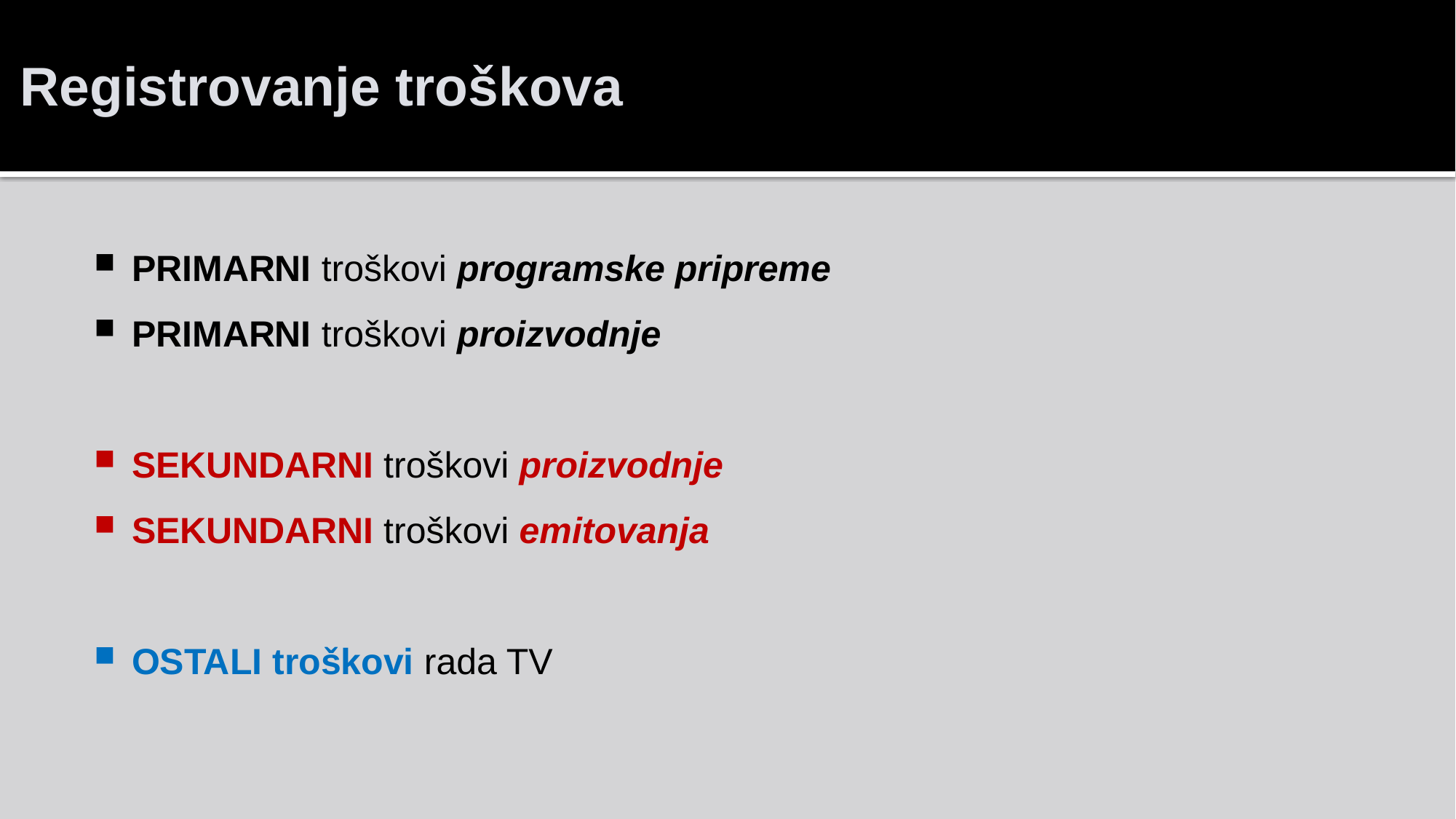

# Registrovanje troškova
PRIMARNI troškovi programske pripreme
PRIMARNI troškovi proizvodnje

SEKUNDARNI troškovi proizvodnje
SEKUNDARNI troškovi emitovanja

OSTALI troškovi rada TV